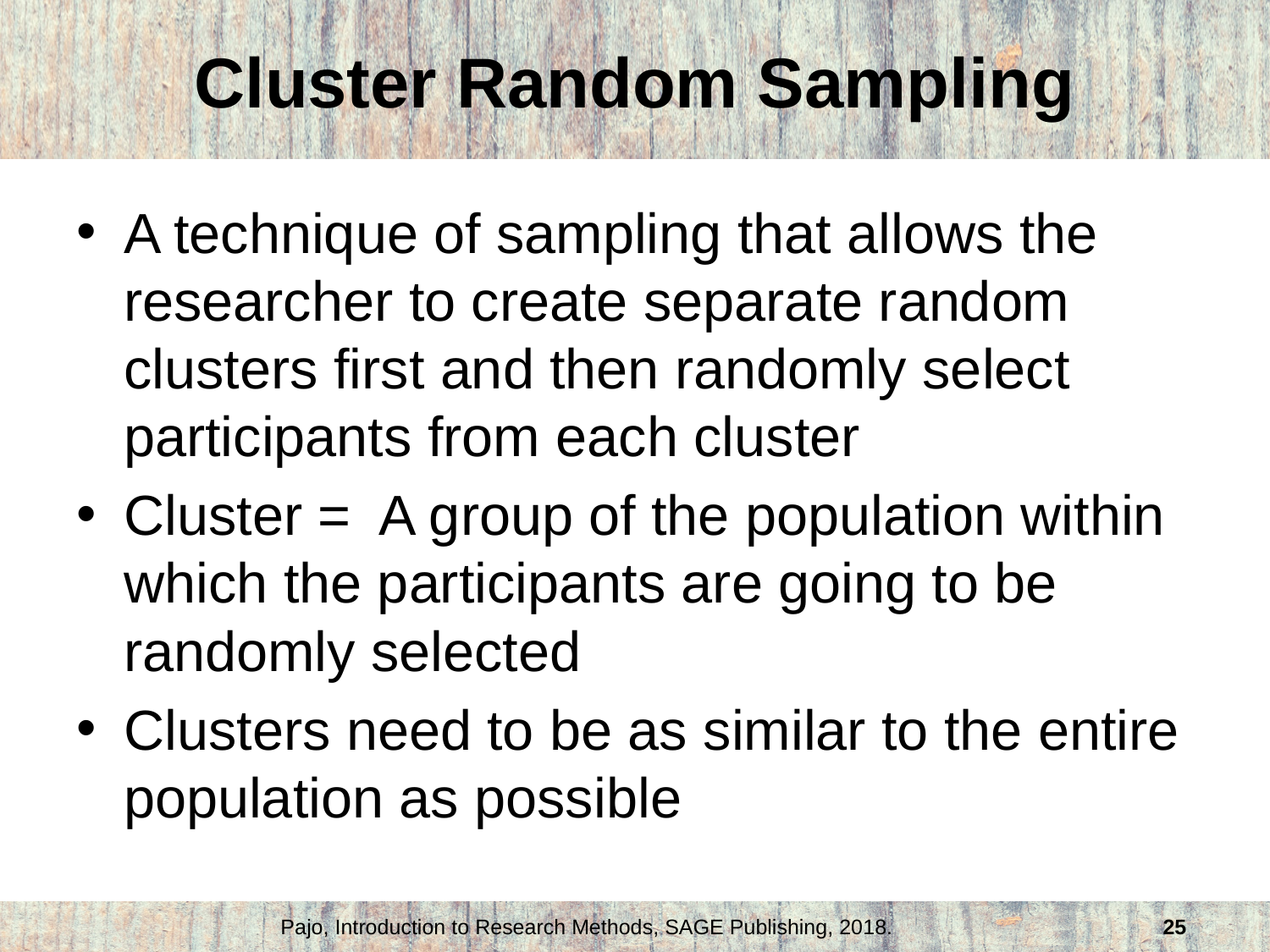

# Cluster Random Sampling
A technique of sampling that allows the researcher to create separate random clusters first and then randomly select participants from each cluster
Cluster =  A group of the population within which the participants are going to be randomly selected
Clusters need to be as similar to the entire population as possible
Pajo, Introduction to Research Methods, SAGE Publishing, 2018.
25